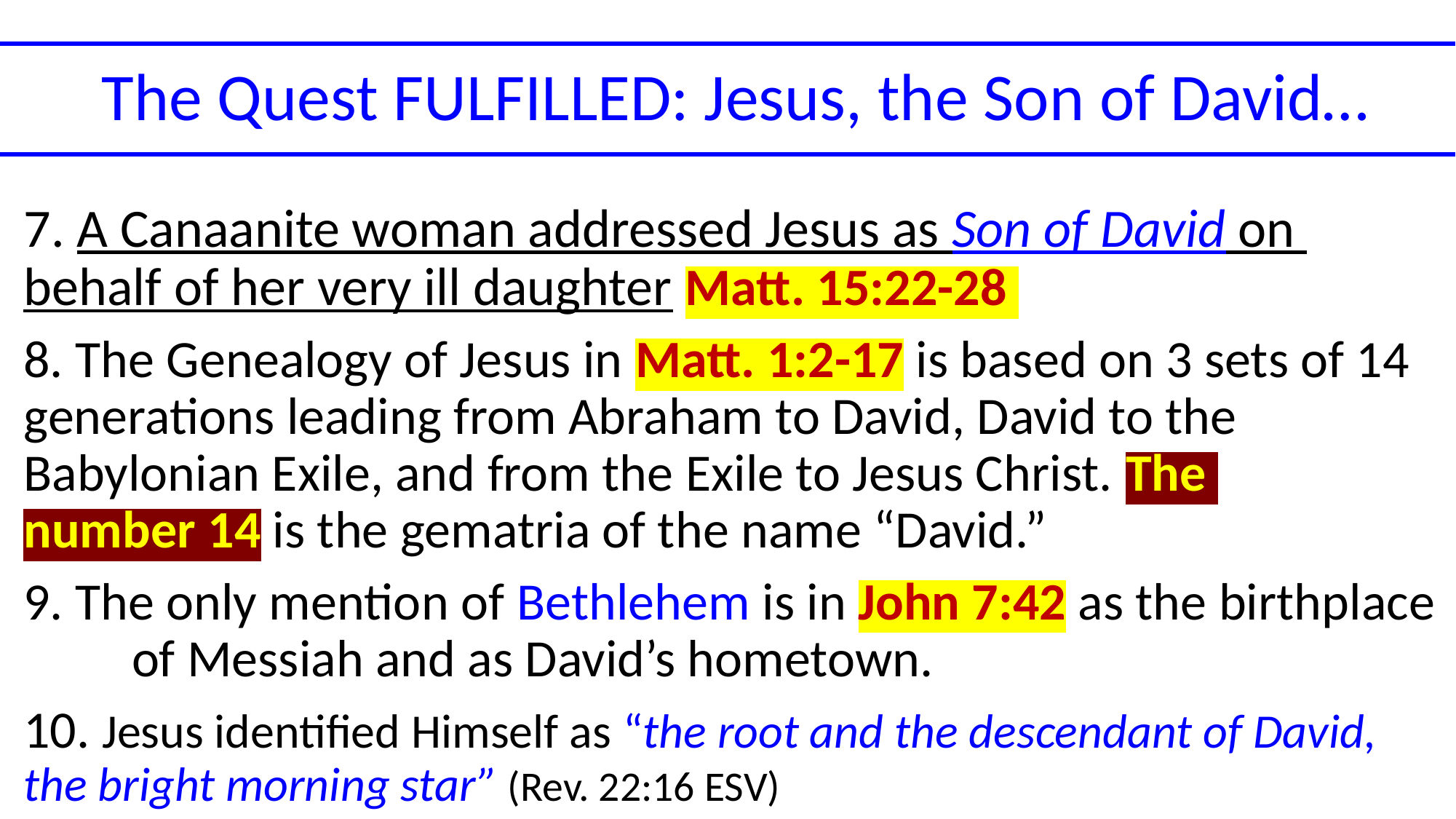

# The Quest FULFILLED: Jesus, the Son of David…
7. A Canaanite woman addressed Jesus as Son of David on 	behalf of her very ill daughter Matt. 15:22-28
8. The Genealogy of Jesus in Matt. 1:2-17 is based on 3 sets of 14 	generations leading from Abraham to David, David to the 	Babylonian Exile, and from the Exile to Jesus Christ. The 	number 14 is the gematria of the name “David.”
9. The only mention of Bethlehem is in John 7:42 as the birthplace 	of Messiah and as David’s hometown.
10. Jesus identified Himself as “the root and the descendant of David, 	the bright morning star” (Rev. 22:16 ESV)